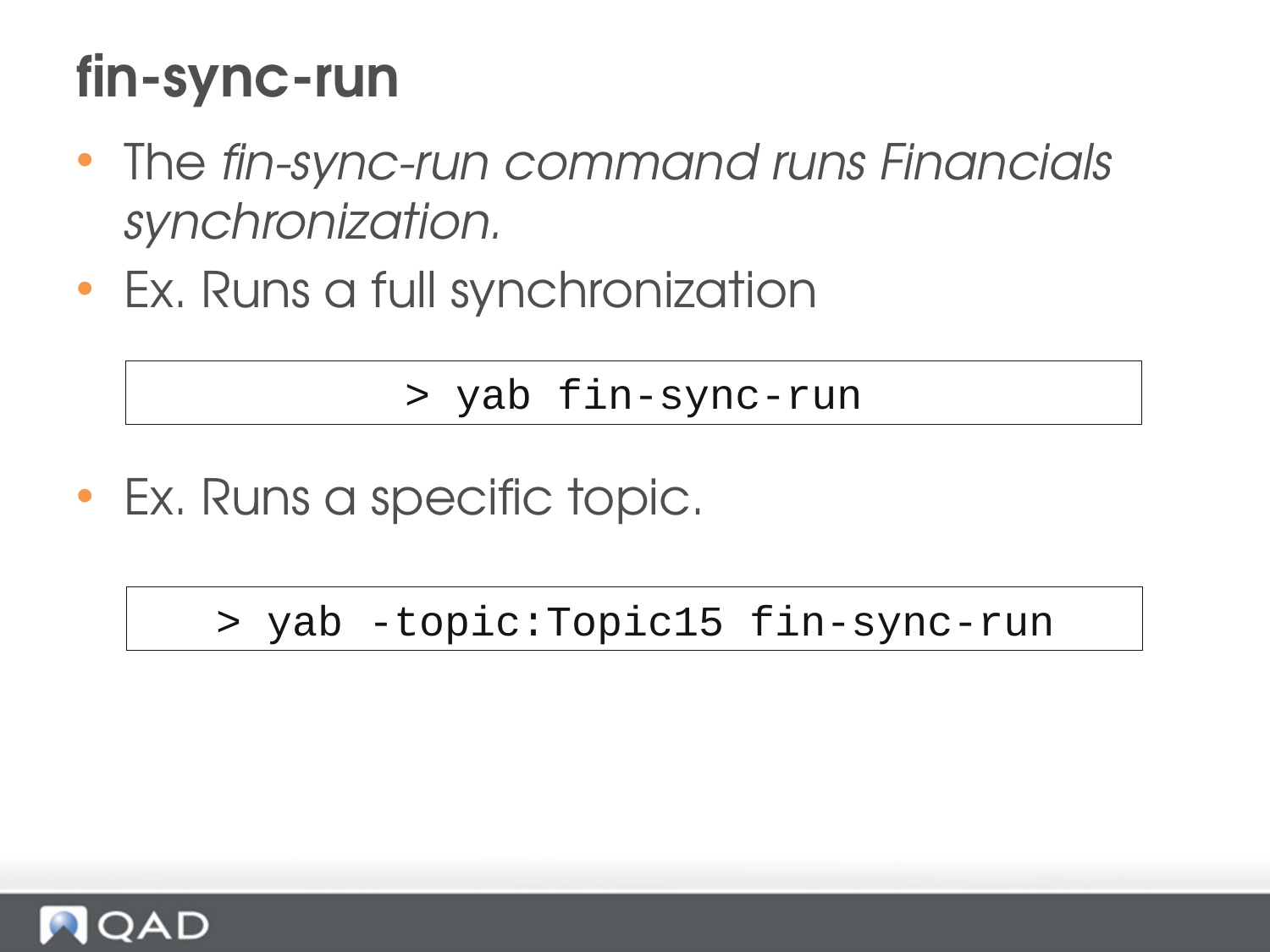

# fin-sync-run
The fin-sync-run command runs Financials synchronization.
Ex. Runs a full synchronization

Ex. Runs a specific topic.
> yab fin-sync-run
> yab -topic:Topic15 fin-sync-run